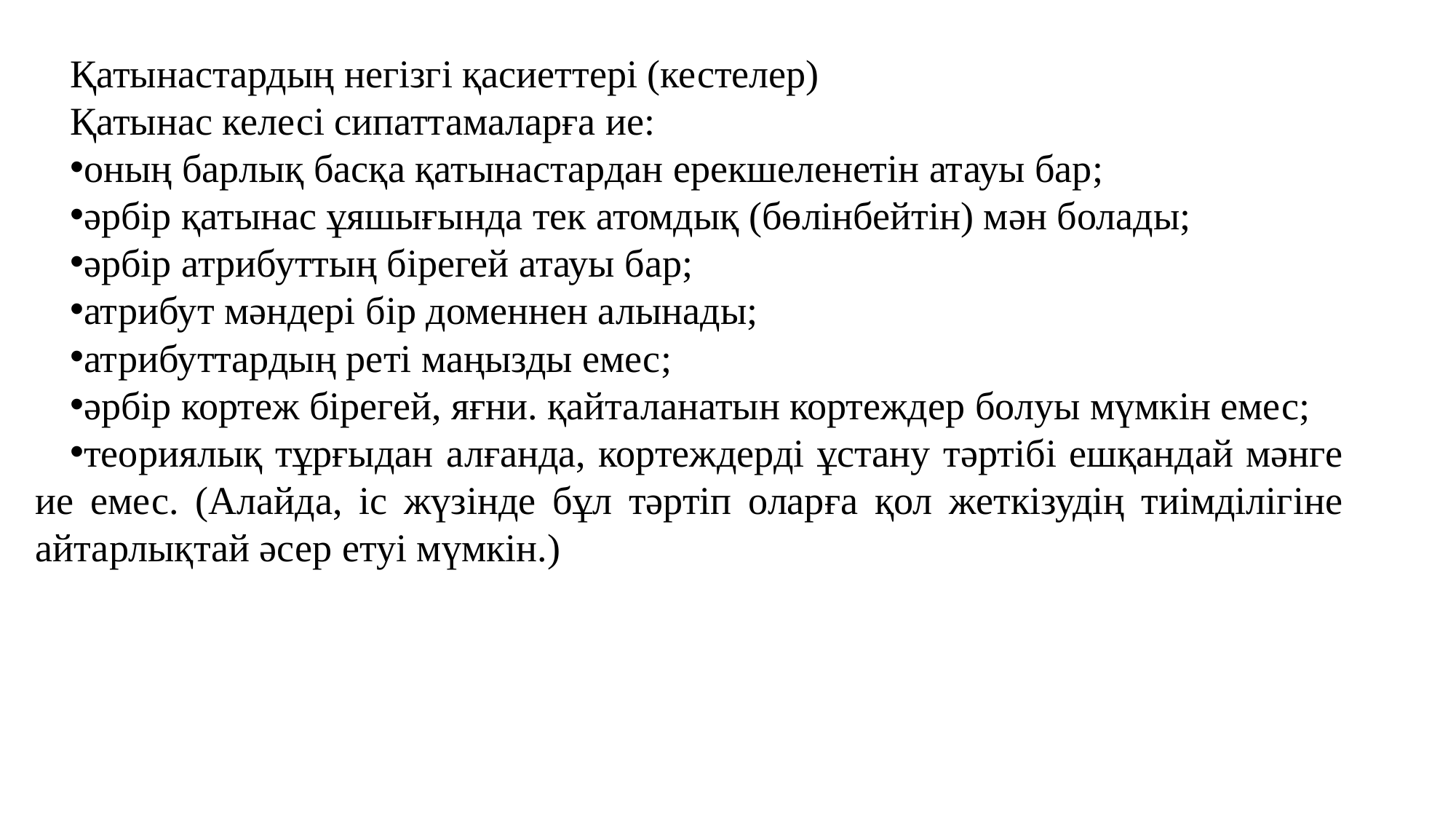

Қатынастардың негізгі қасиеттері (кестелер)
Қатынас келесі сипаттамаларға ие:
оның барлық басқа қатынастардан ерекшеленетін атауы бар;
әрбір қатынас ұяшығында тек атомдық (бөлінбейтін) мән болады;
әрбір атрибуттың бірегей атауы бар;
атрибут мәндері бір доменнен алынады;
атрибуттардың реті маңызды емес;
әрбір кортеж бірегей, яғни. қайталанатын кортеждер болуы мүмкін емес;
теориялық тұрғыдан алғанда, кортеждерді ұстану тәртібі ешқандай мәнге ие емес. (Алайда, іс жүзінде бұл тәртіп оларға қол жеткізудің тиімділігіне айтарлықтай әсер етуі мүмкін.)